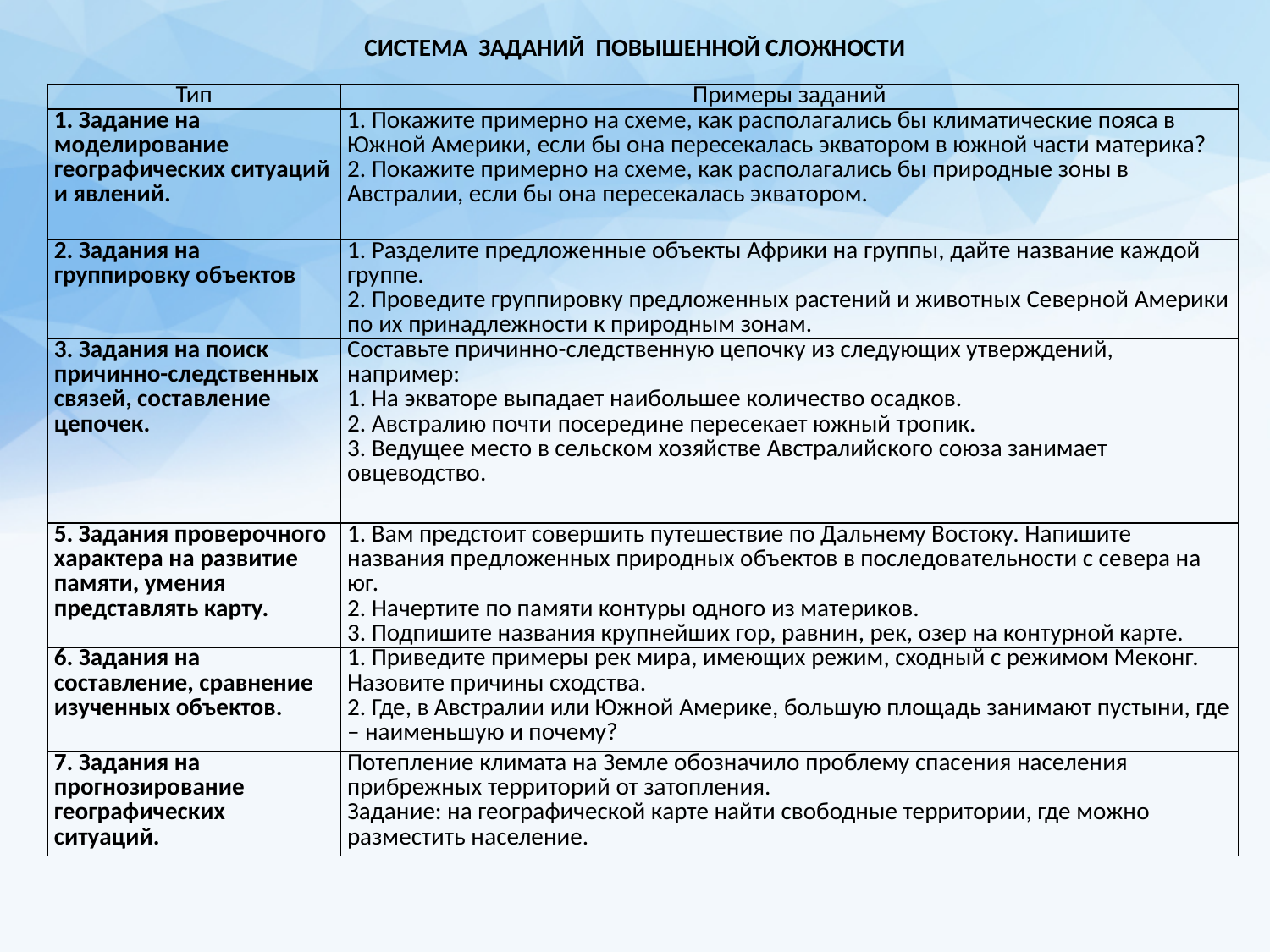

# СИСТЕМА  ЗАДАНИЙ  ПОВЫШЕННОЙ СЛОЖНОСТИ
| Тип | Примеры заданий |
| --- | --- |
| 1. Задание на моделирование географических ситуаций и явлений. | 1. Покажите примерно на схеме, как располагались бы климатические пояса в Южной Америки, если бы она пересекалась экватором в южной части материка? 2. Покажите примерно на схеме, как располагались бы природные зоны в Австралии, если бы она пересекалась экватором. |
| 2. Задания на группировку объектов | 1. Разделите предложенные объекты Африки на группы, дайте название каждой группе. 2. Проведите группировку предложенных растений и животных Северной Америки по их принадлежности к природным зонам. |
| 3. Задания на поиск причинно-следственных связей, составление цепочек. | Составьте причинно-следственную цепочку из следующих утверждений, например:  1. На экваторе выпадает наибольшее количество осадков. 2. Австралию почти посередине пересекает южный тропик. 3. Ведущее место в сельском хозяйстве Австралийского союза занимает овцеводство. |
| 5. Задания проверочного характера на развитие памяти, умения представлять карту. | 1. Вам предстоит совершить путешествие по Дальнему Востоку. Напишите названия предложенных природных объектов в последовательности с севера на юг. 2. Начертите по памяти контуры одного из материков. 3. Подпишите названия крупнейших гор, равнин, рек, озер на контурной карте. |
| 6. Задания на составление, сравнение изученных объектов. | 1. Приведите примеры рек мира, имеющих режим, сходный с режимом Меконг. Назовите причины сходства. 2. Где, в Австралии или Южной Америке, большую площадь занимают пустыни, где – наименьшую и почему? |
| 7. Задания на прогнозирование географических ситуаций. | Потепление климата на Земле обозначило проблему спасения населения прибрежных территорий от затопления. Задание: на географической карте найти свободные территории, где можно разместить население. |